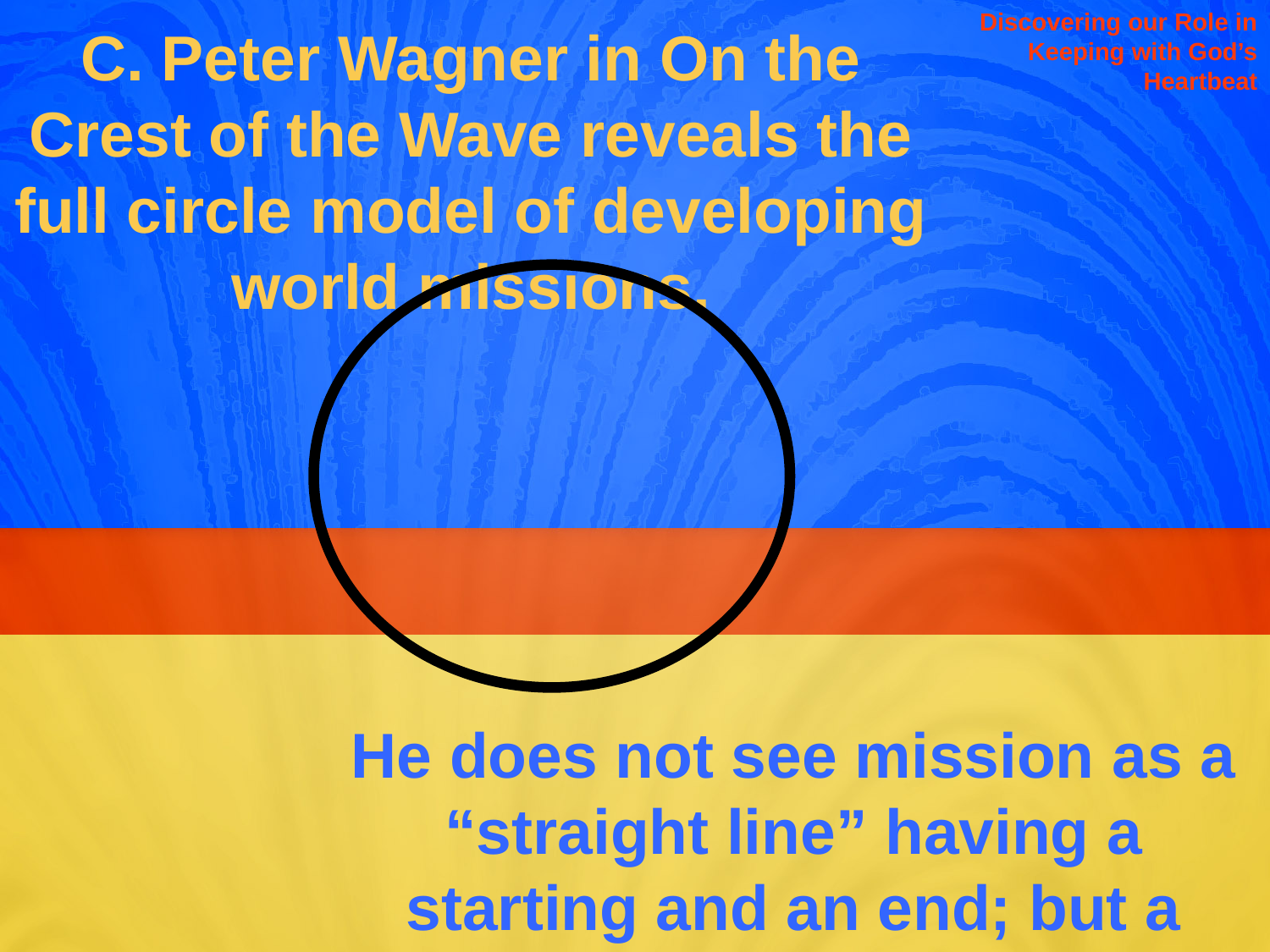

Discovering our Role in Keeping with God’s Heartbeat
C. Peter Wagner in On the Crest of the Wave reveals the full circle model of developing world missions.

He does not see mission as a “straight line” having a starting and an end; but a circle.